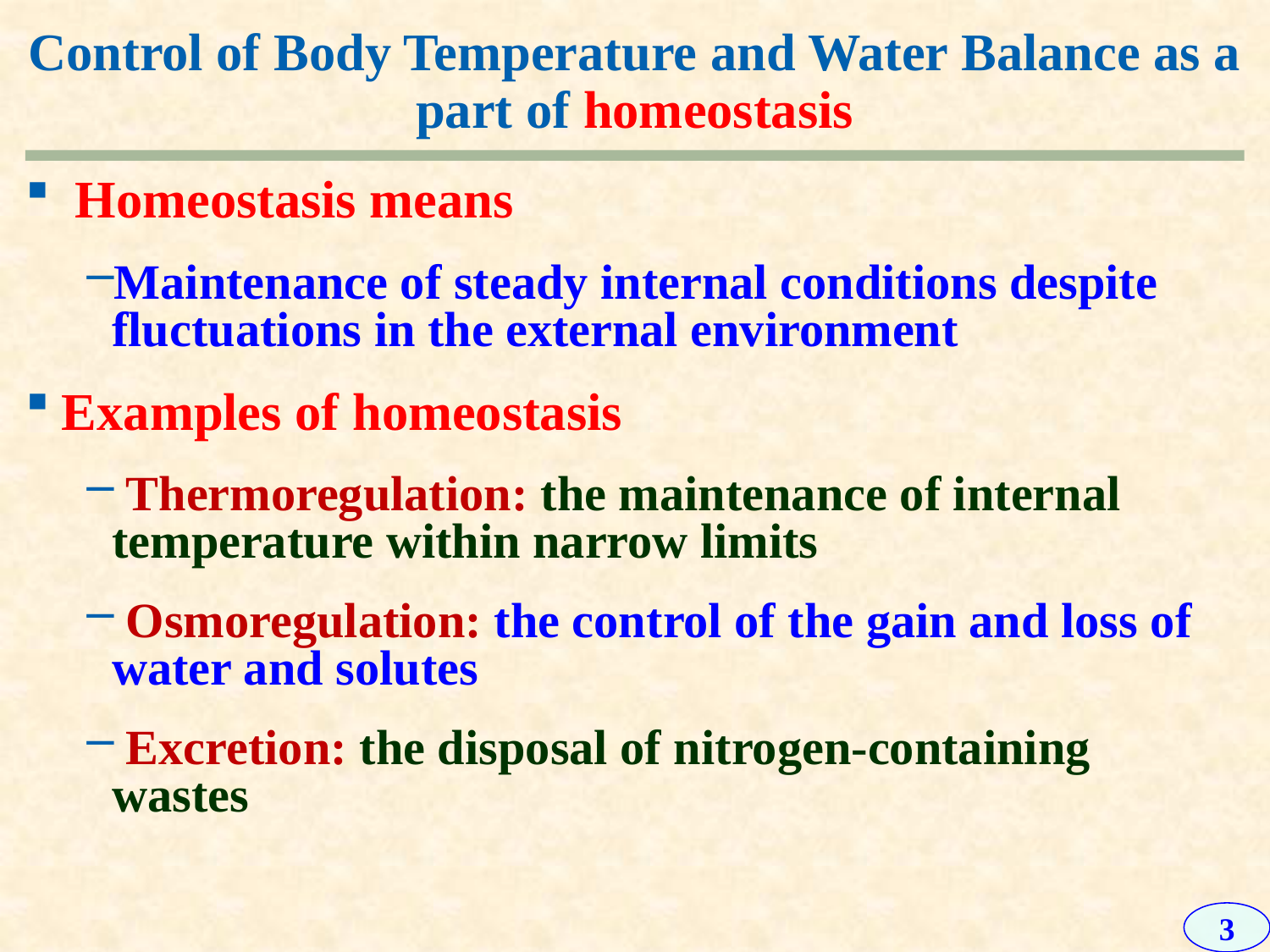

# Control of Body Temperature and Water Balance as a part of homeostasis

 Homeostasis means
Maintenance of steady internal conditions despite fluctuations in the external environment
Examples of homeostasis
 Thermoregulation: the maintenance of internal temperature within narrow limits
 Osmoregulation: the control of the gain and loss of water and solutes
 Excretion: the disposal of nitrogen-containing wastes
3